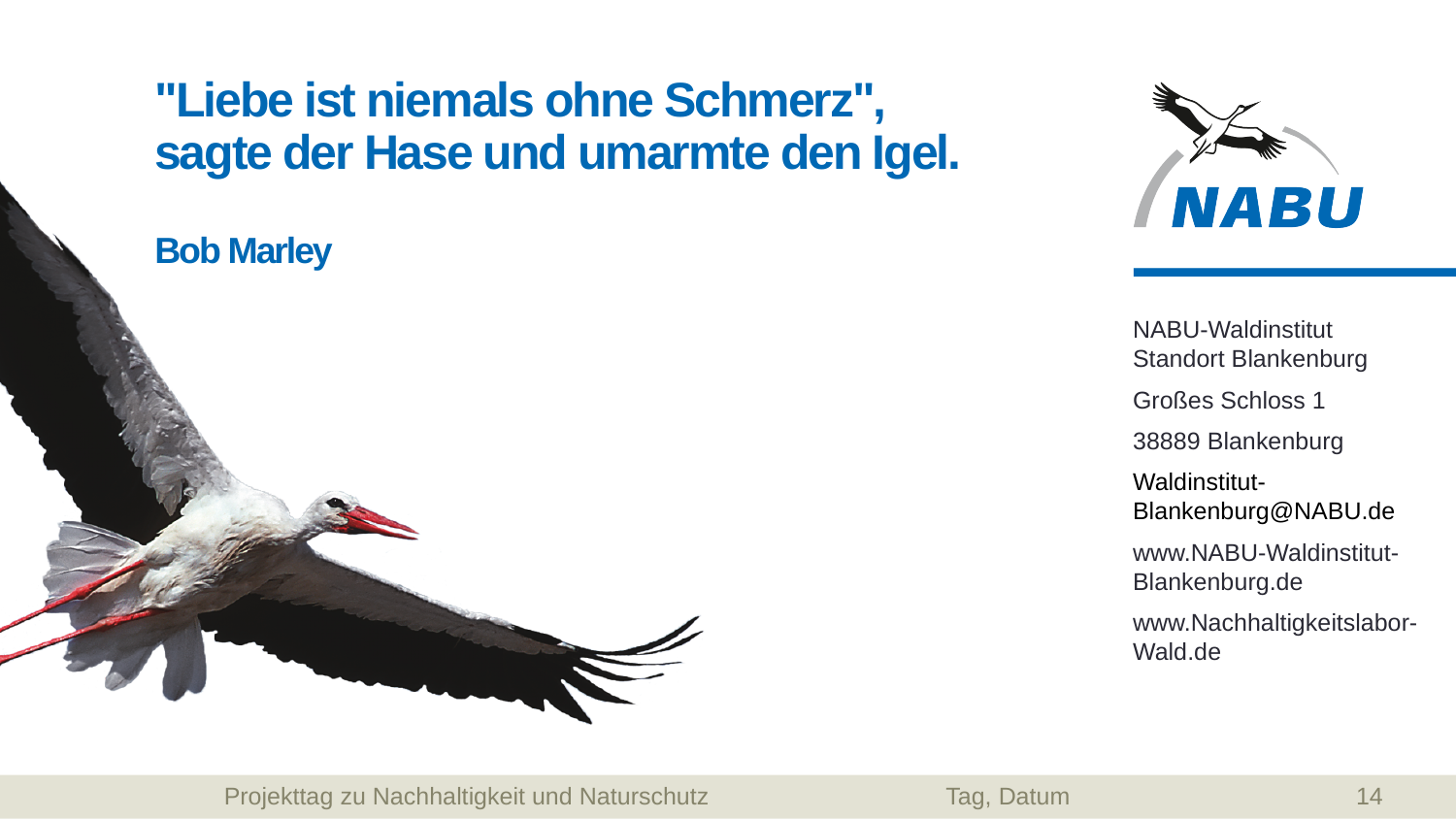

# "Liebe ist niemals ohne Schmerz", sagte der Hase und umarmte den Igel. Bob Marley
NABU-Waldinstitut Standort Blankenburg
Großes Schloss 1
38889 Blankenburg
Waldinstitut-Blankenburg@NABU.de
www.NABU-Waldinstitut-Blankenburg.de
www.Nachhaltigkeitslabor-Wald.de
Projekttag zu Nachhaltigkeit und Naturschutz
Tag, Datum
14